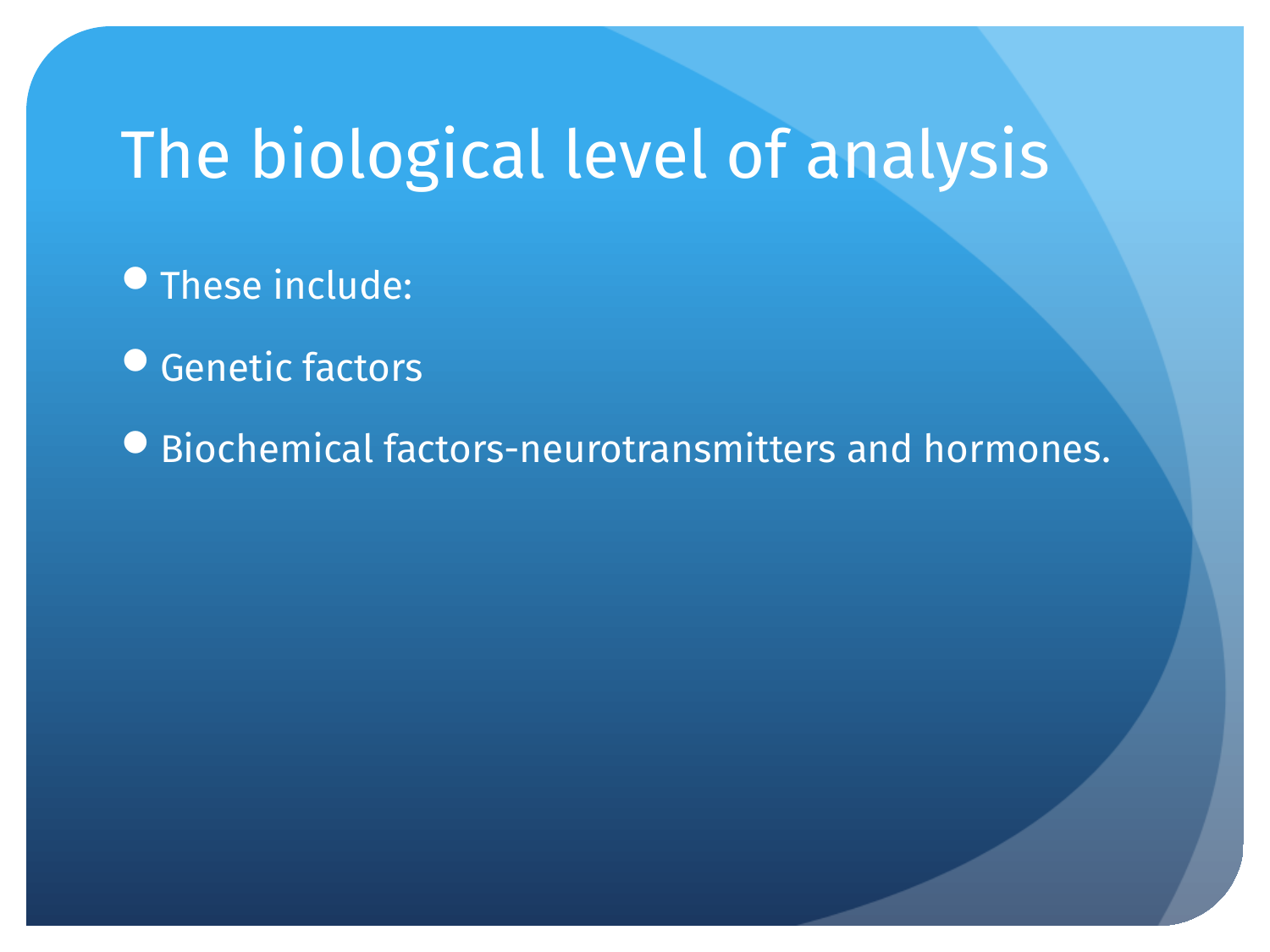

# The biological level of analysis
These include:
Genetic factors
Biochemical factors-neurotransmitters and hormones.